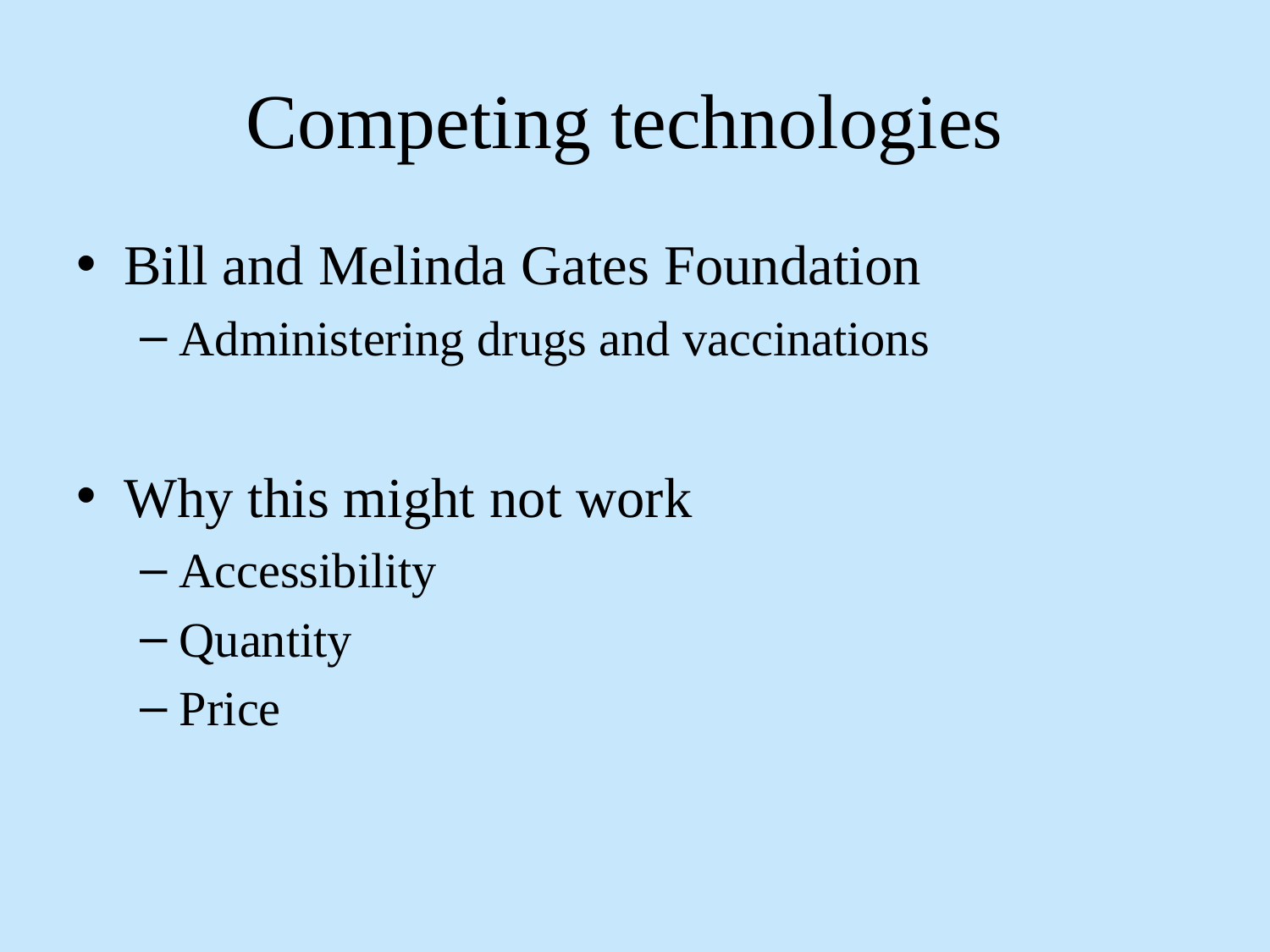

# Competing technologies
Bill and Melinda Gates Foundation
Administering drugs and vaccinations

Why this might not work
Accessibility
Quantity
Price